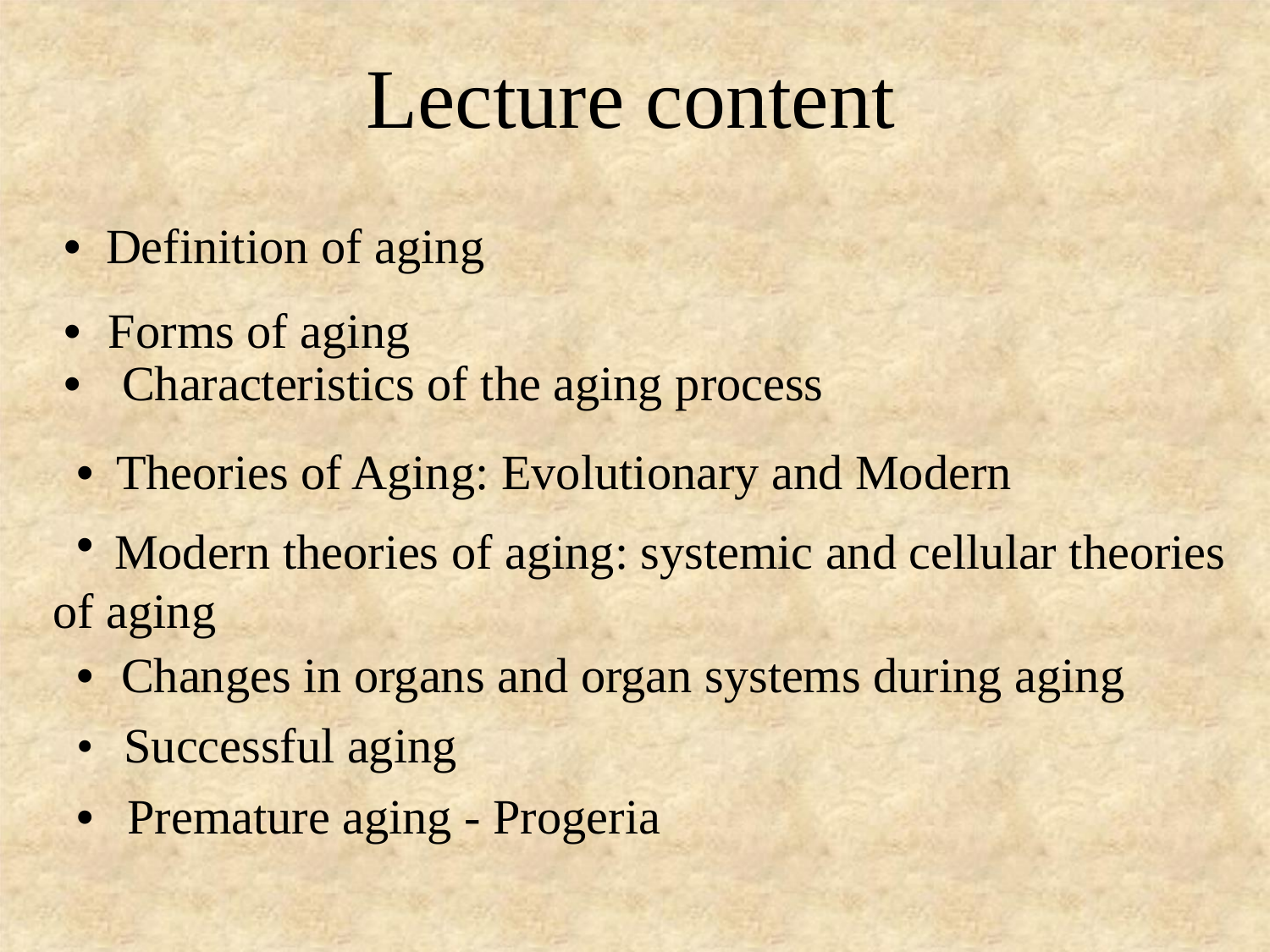

Lecture content
•  Definition of aging
•  Forms of aging

•   Characteristics of the aging process

•  Theories of Aging: Evolutionary and Modern
     Modern theories of aging: systemic and cellular theories of aging

•
•  Changes in organs and organ systems during aging
• Successful aging
•   Premature aging - Progeria